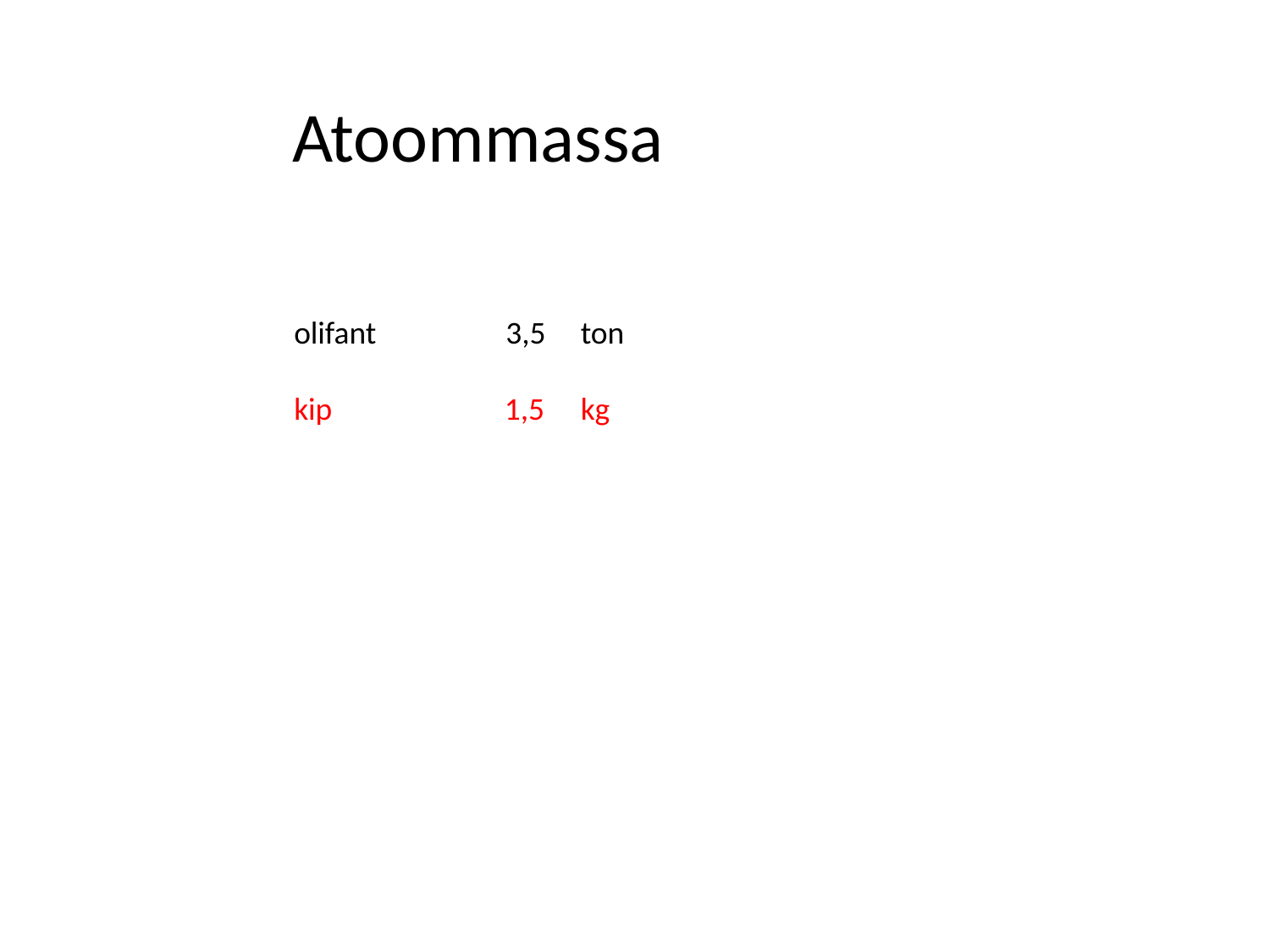

Atoommassa
olifant                 	 3,5 	ton

kip                        1,5 	kg